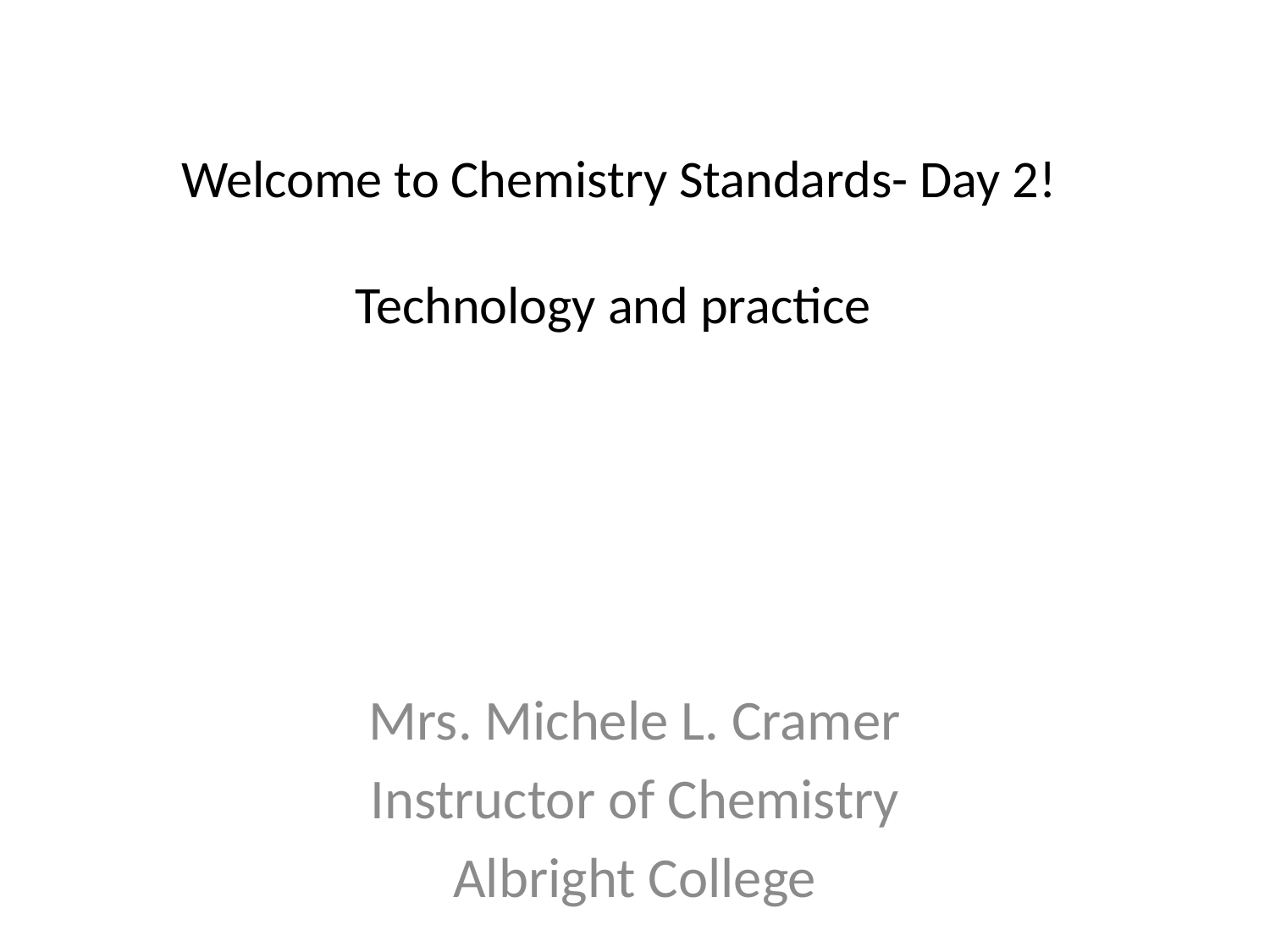

# Welcome to Chemistry Standards- Day 2! Technology and practice
Mrs. Michele L. Cramer
Instructor of Chemistry
Albright College